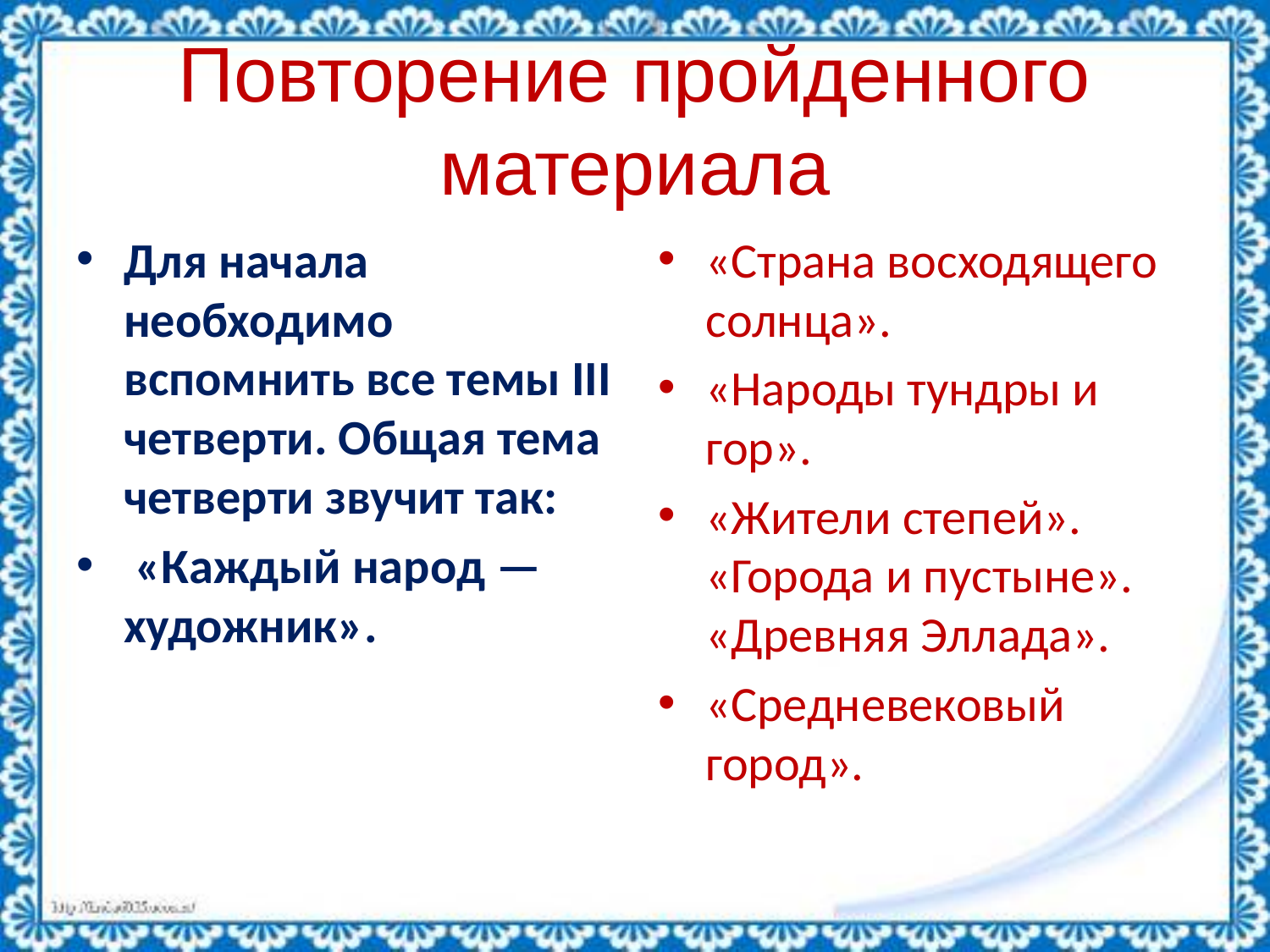

# Повторение пройденного материала
Для начала необходимо вспомнить все темы III четверти. Общая тема четверти звучит так:
 «Каждый народ — художник».

«Страна восходящего солнца».
«Народы тундры и гор».
«Жители степей». «Города и пустыне». «Древняя Эллада».
«Средневековый город».